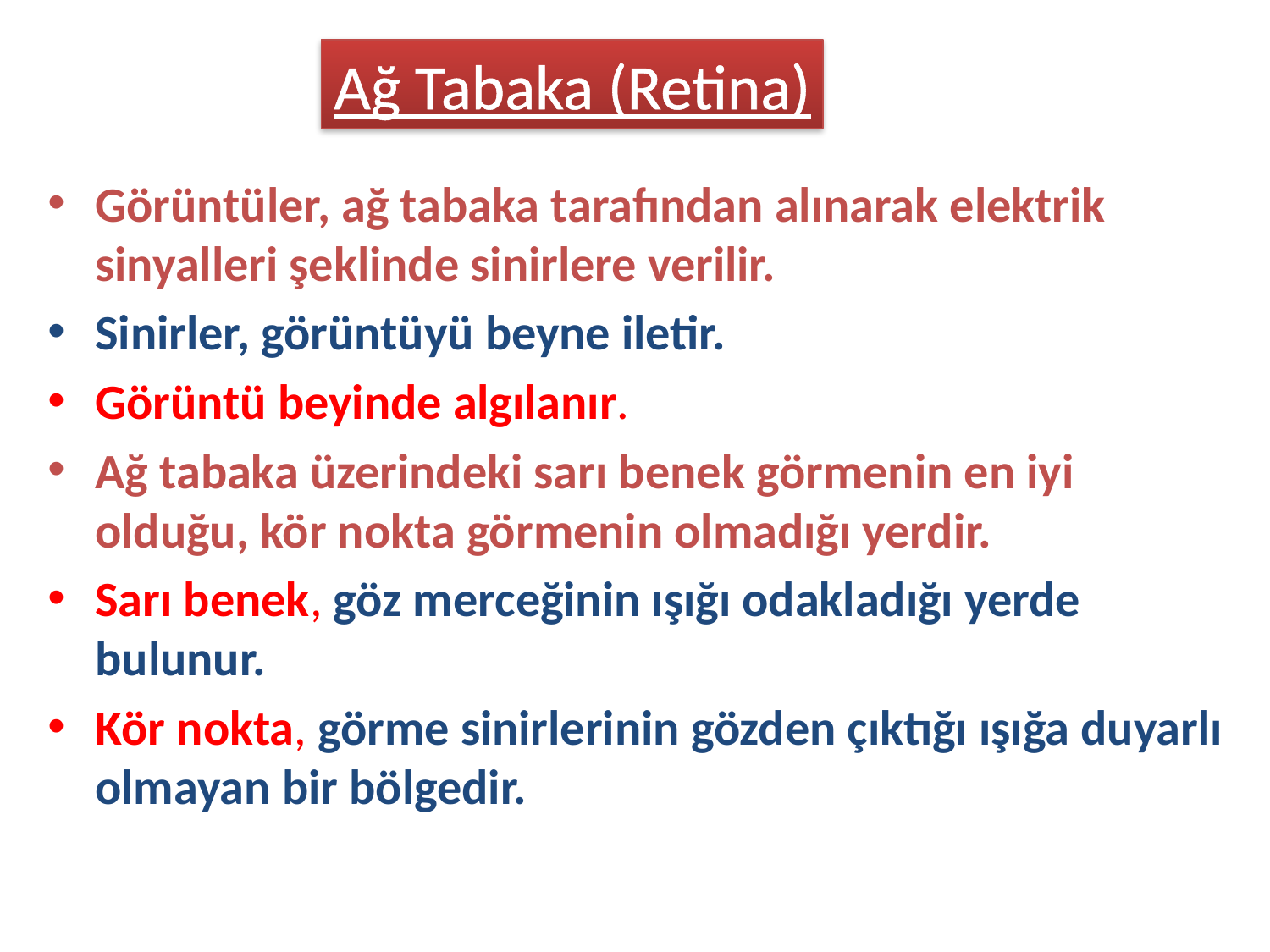

Ağ Tabaka (Retina)
Görüntüler, ağ tabaka tarafından alınarak elektrik sinyalleri şeklinde sinirlere verilir.
Sinirler, görüntüyü beyne iletir.
Görüntü beyinde algılanır.
Ağ tabaka üzerindeki sarı benek görmenin en iyi olduğu, kör nokta görmenin olmadığı yerdir.
Sarı benek, göz merceğinin ışığı odakladığı yerde bulunur.
Kör nokta, görme sinirlerinin gözden çıktığı ışığa duyarlı olmayan bir bölgedir.